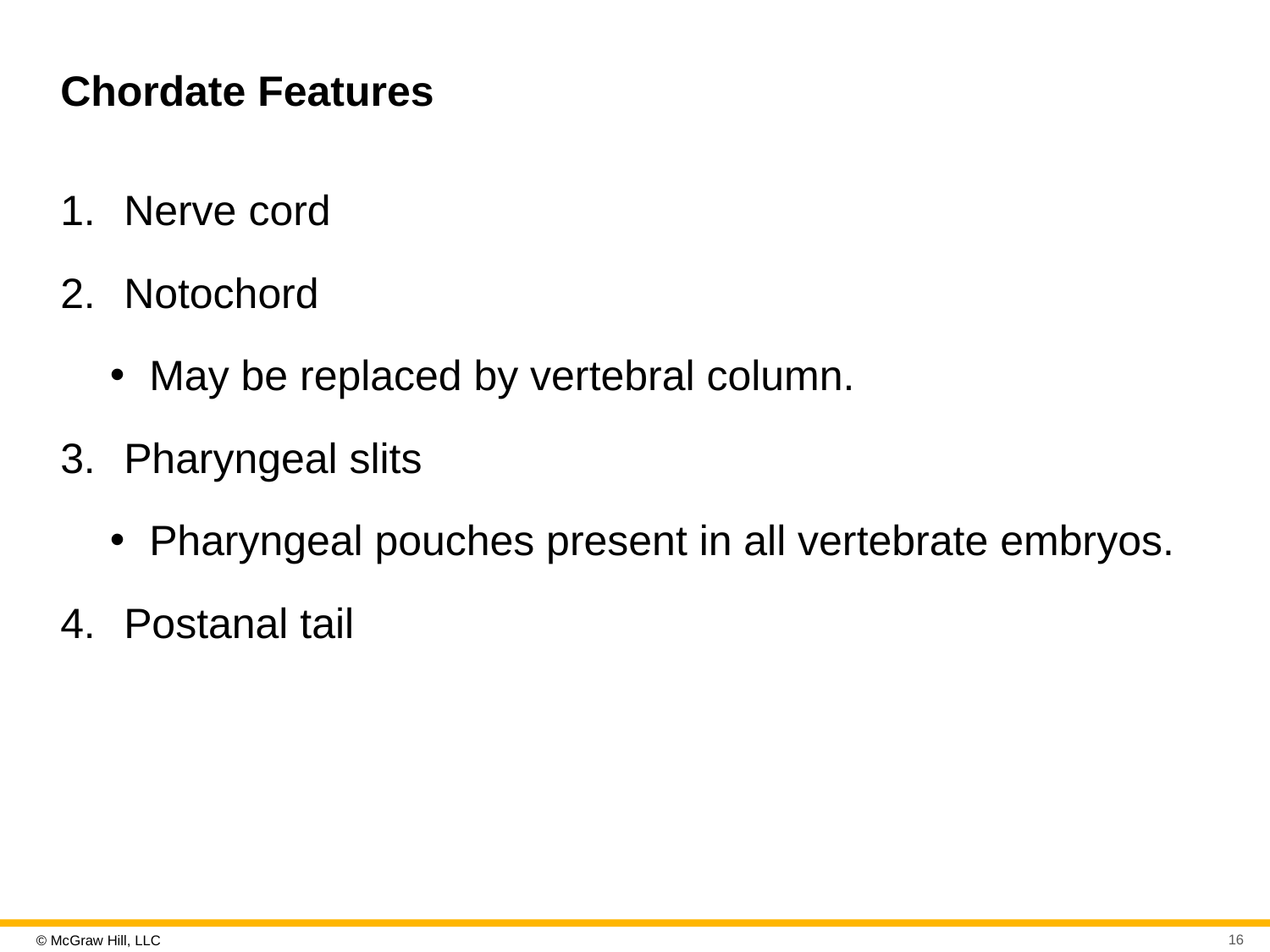

# Chordate Features
Nerve cord
Notochord
May be replaced by vertebral column.
Pharyngeal slits
Pharyngeal pouches present in all vertebrate embryos.
Postanal tail
16